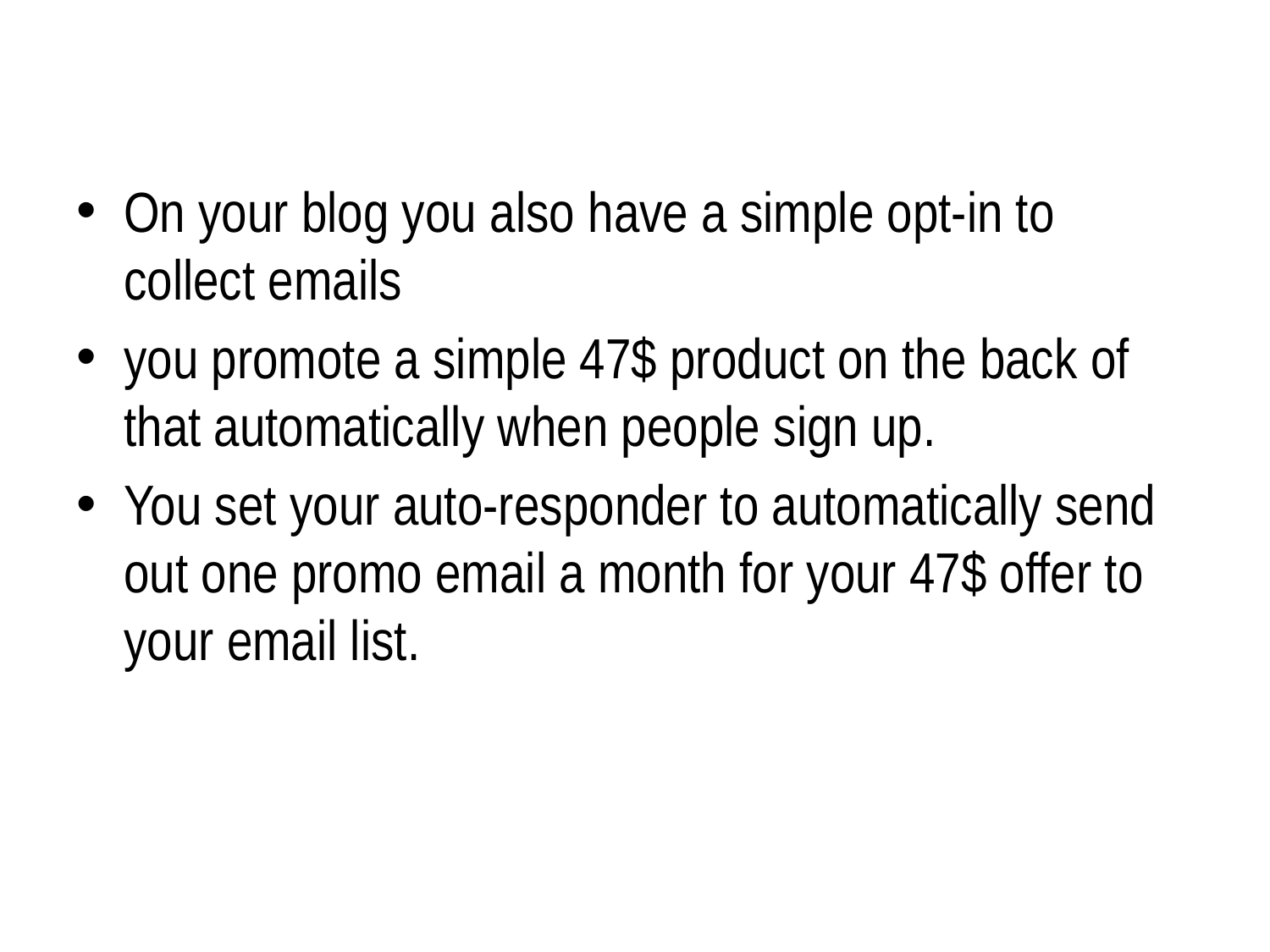

On your blog you also have a simple opt-in to collect emails
you promote a simple 47$ product on the back of that automatically when people sign up.
You set your auto-responder to automatically send out one promo email a month for your 47$ offer to your email list.